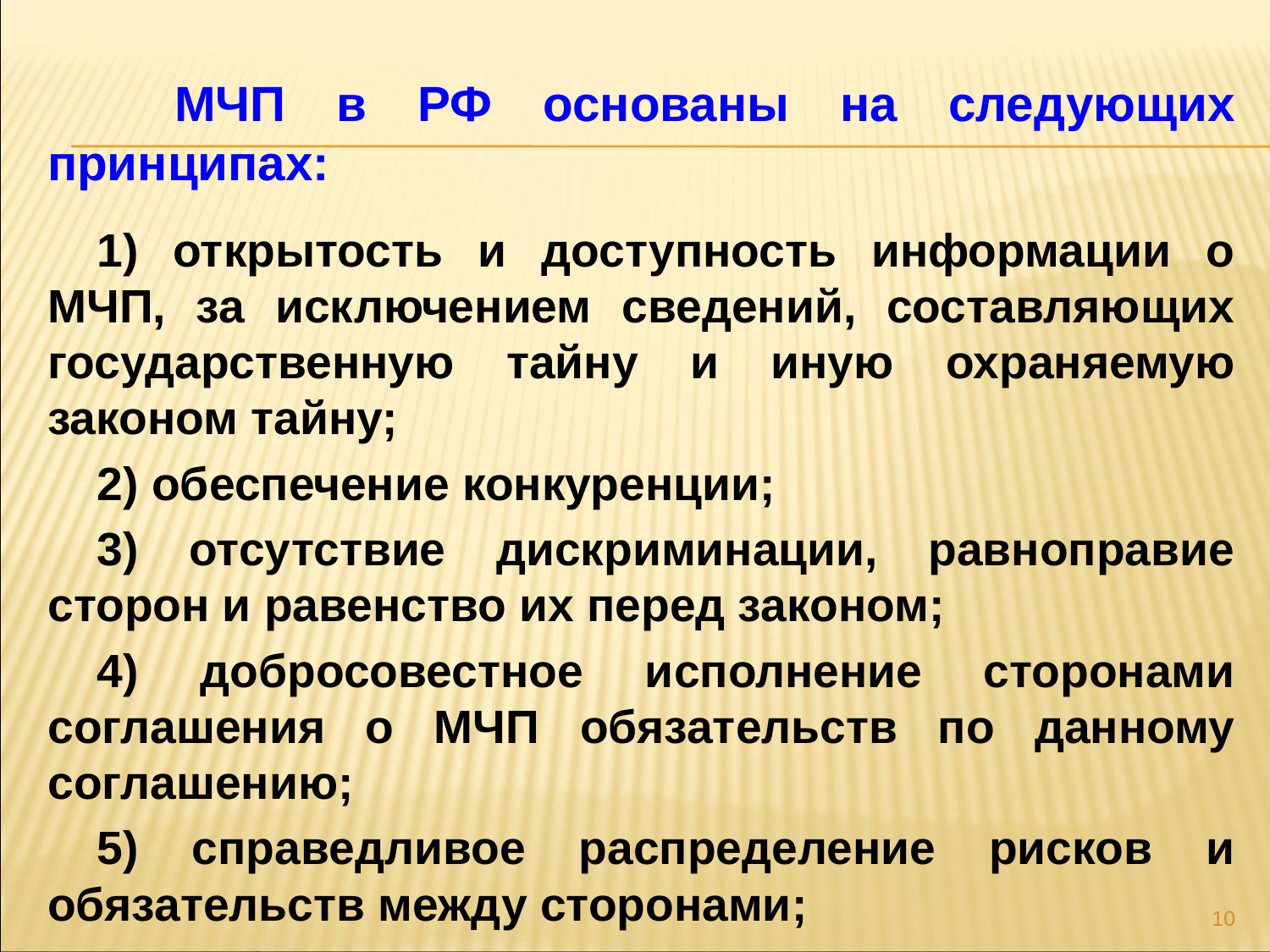

МЧП в РФ основаны на следующих принципах:

1) открытость и доступность информации о МЧП, за исключением сведений, составляющих государственную тайну и иную охраняемую законом тайну;
2) обеспечение конкуренции;
3) отсутствие дискриминации, равноправие сторон и равенство их перед законом;
4) добросовестное исполнение сторонами соглашения о МЧП обязательств по данному соглашению;
5) справедливое распределение рисков и обязательств между сторонами;
6) свобода заключения соглашения о МЧП.

10